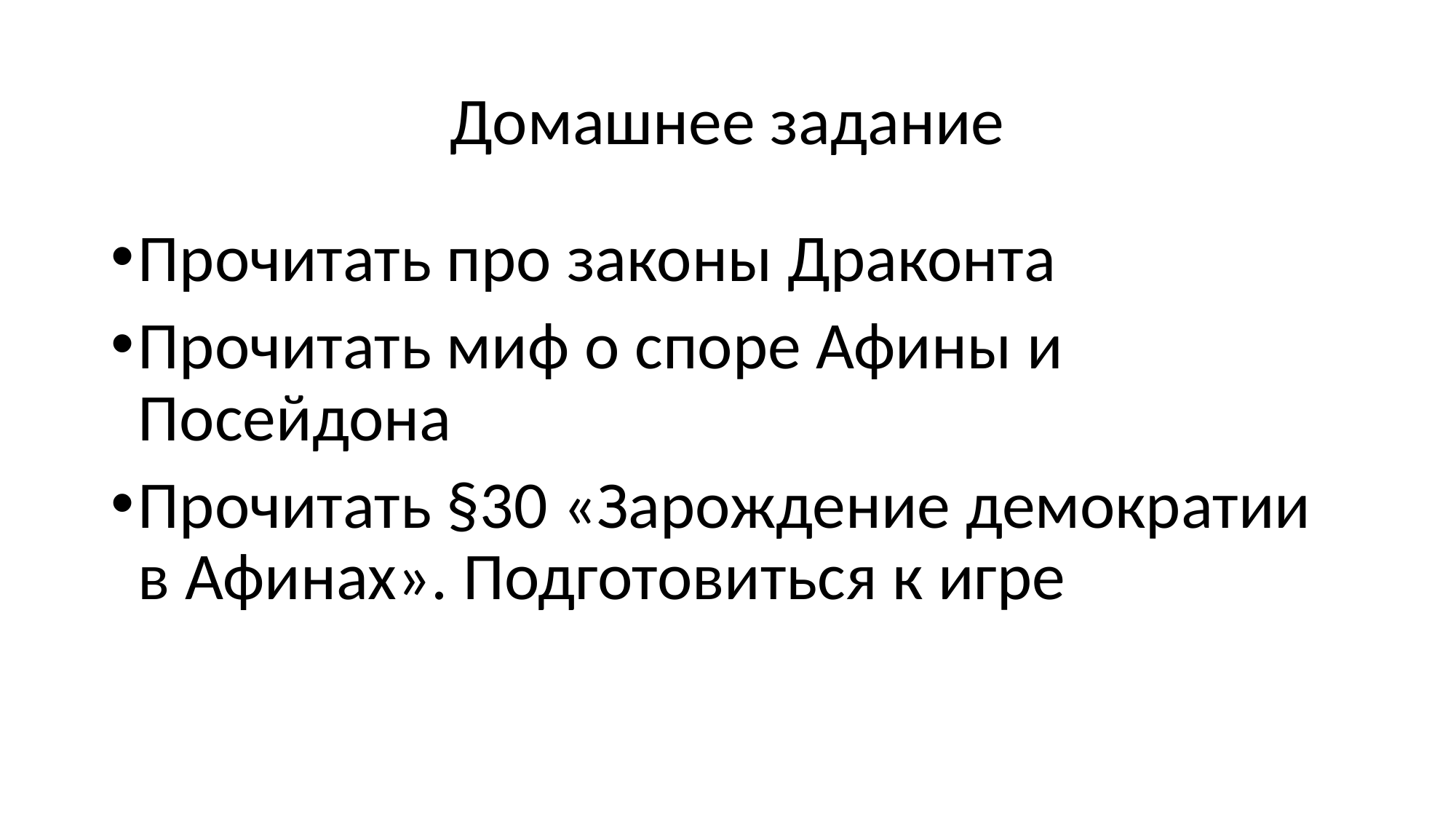

# Домашнее задание
Прочитать про законы Драконта
Прочитать миф о споре Афины и Посейдона
Прочитать §30 «Зарождение демократии в Афинах». Подготовиться к игре